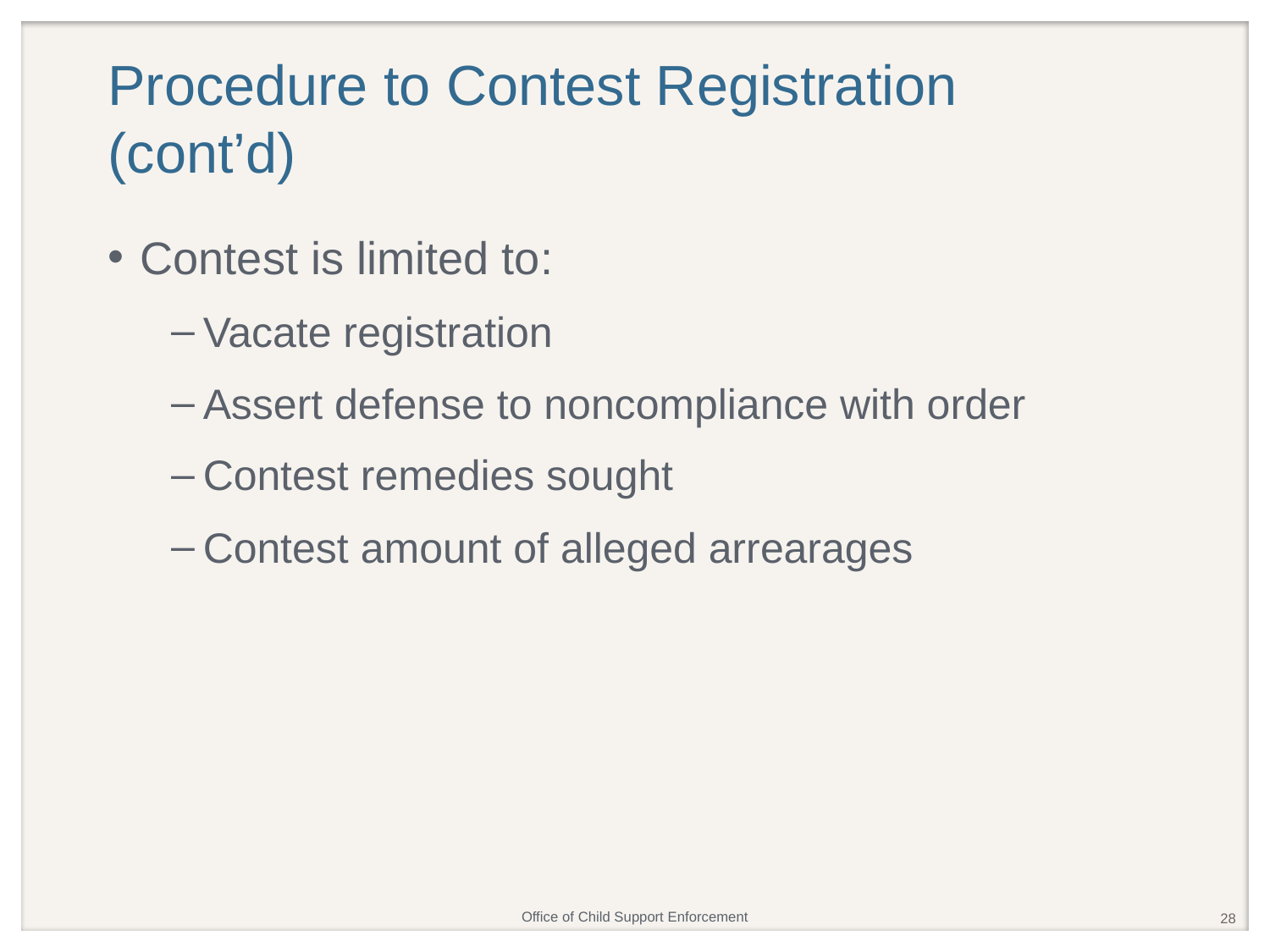

# Procedure to Contest Registration (cont’d)
Contest is limited to:
Vacate registration
Assert defense to noncompliance with order
Contest remedies sought
Contest amount of alleged arrearages
28